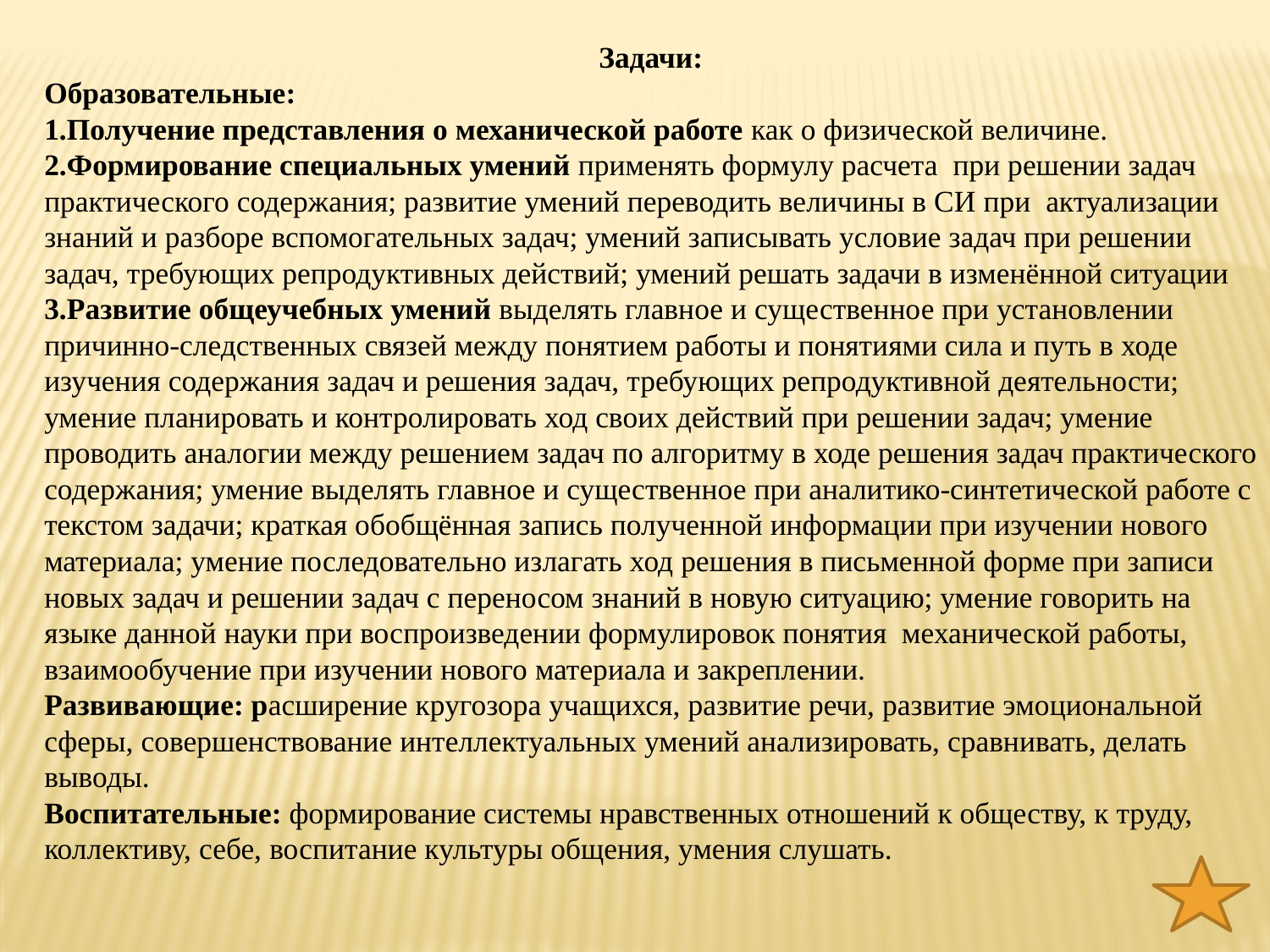

Задачи:
Образовательные:
1.Получение представления о механической работе как о физической величине.
2.Формирование специальных умений применять формулу расчета  при решении задач практического содержания; развитие умений переводить величины в СИ при  актуализации знаний и разборе вспомогательных задач; умений записывать условие задач при решении задач, требующих репродуктивных действий; умений решать задачи в изменённой ситуации
3.Развитие общеучебных умений выделять главное и существенное при установлении причинно-следственных связей между понятием работы и понятиями сила и путь в ходе изучения содержания задач и решения задач, требующих репродуктивной деятельности; умение планировать и контролировать ход своих действий при решении задач; умение проводить аналогии между решением задач по алгоритму в ходе решения задач практического содержания; умение выделять главное и существенное при аналитико-синтетической работе с текстом задачи; краткая обобщённая запись полученной информации при изучении нового материала; умение последовательно излагать ход решения в письменной форме при записи новых задач и решении задач с переносом знаний в новую ситуацию; умение говорить на языке данной науки при воспроизведении формулировок понятия  механической работы,  взаимообучение при изучении нового материала и закреплении.
Развивающие: расширение кругозора учащихся, развитие речи, развитие эмоциональной сферы, совершенствование интеллектуальных умений анализировать, сравнивать, делать выводы.
Воспитательные: формирование системы нравственных отношений к обществу, к труду, коллективу, себе, воспитание культуры общения, умения слушать.